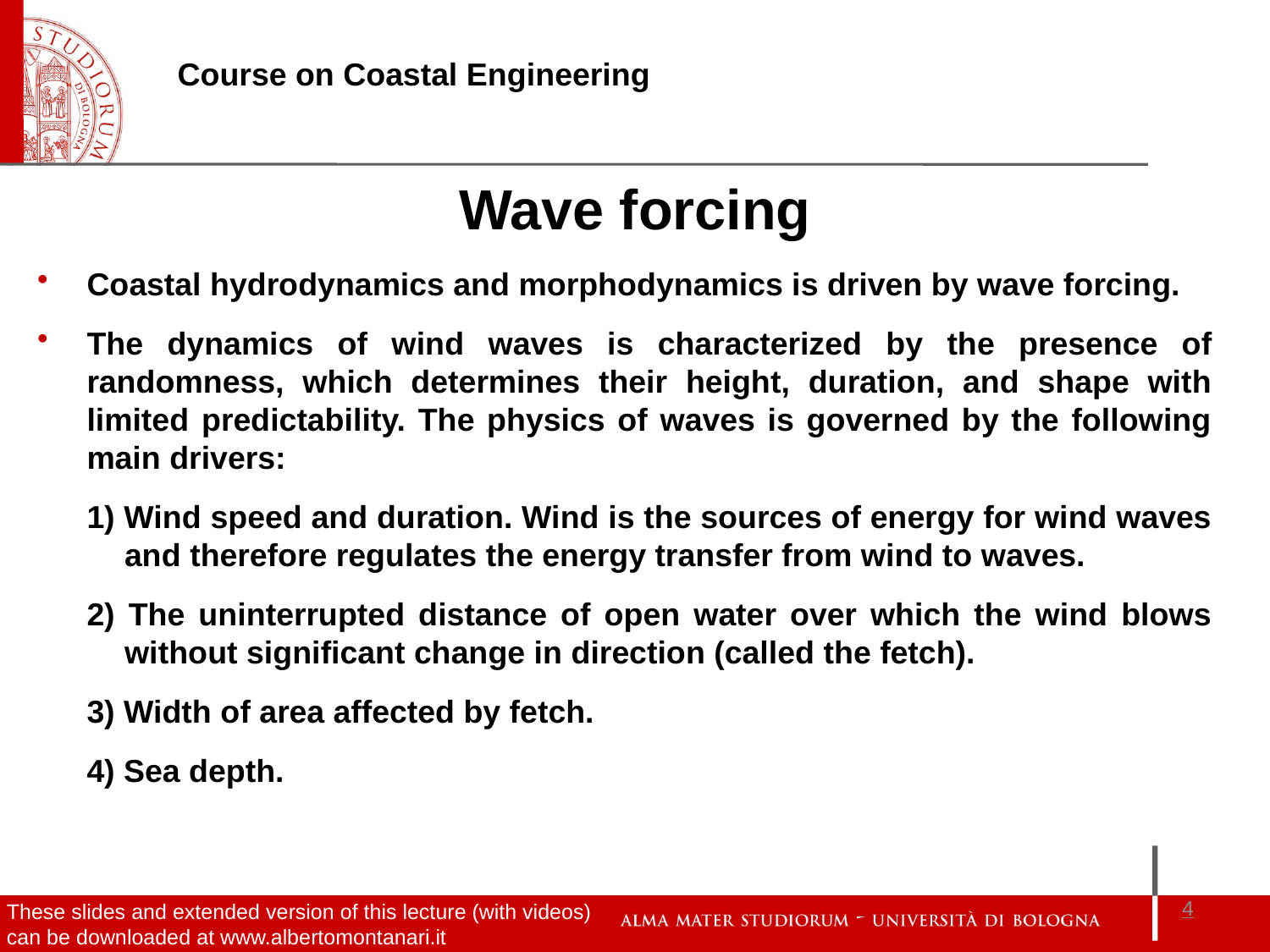

Wave forcing
Coastal hydrodynamics and morphodynamics is driven by wave forcing.
The dynamics of wind waves is characterized by the presence of randomness, which determines their height, duration, and shape with limited predictability. The physics of waves is governed by the following main drivers:
1) Wind speed and duration. Wind is the sources of energy for wind waves and therefore regulates the energy transfer from wind to waves.
2) The uninterrupted distance of open water over which the wind blows without significant change in direction (called the fetch).
3) Width of area affected by fetch.
4) Sea depth.
4